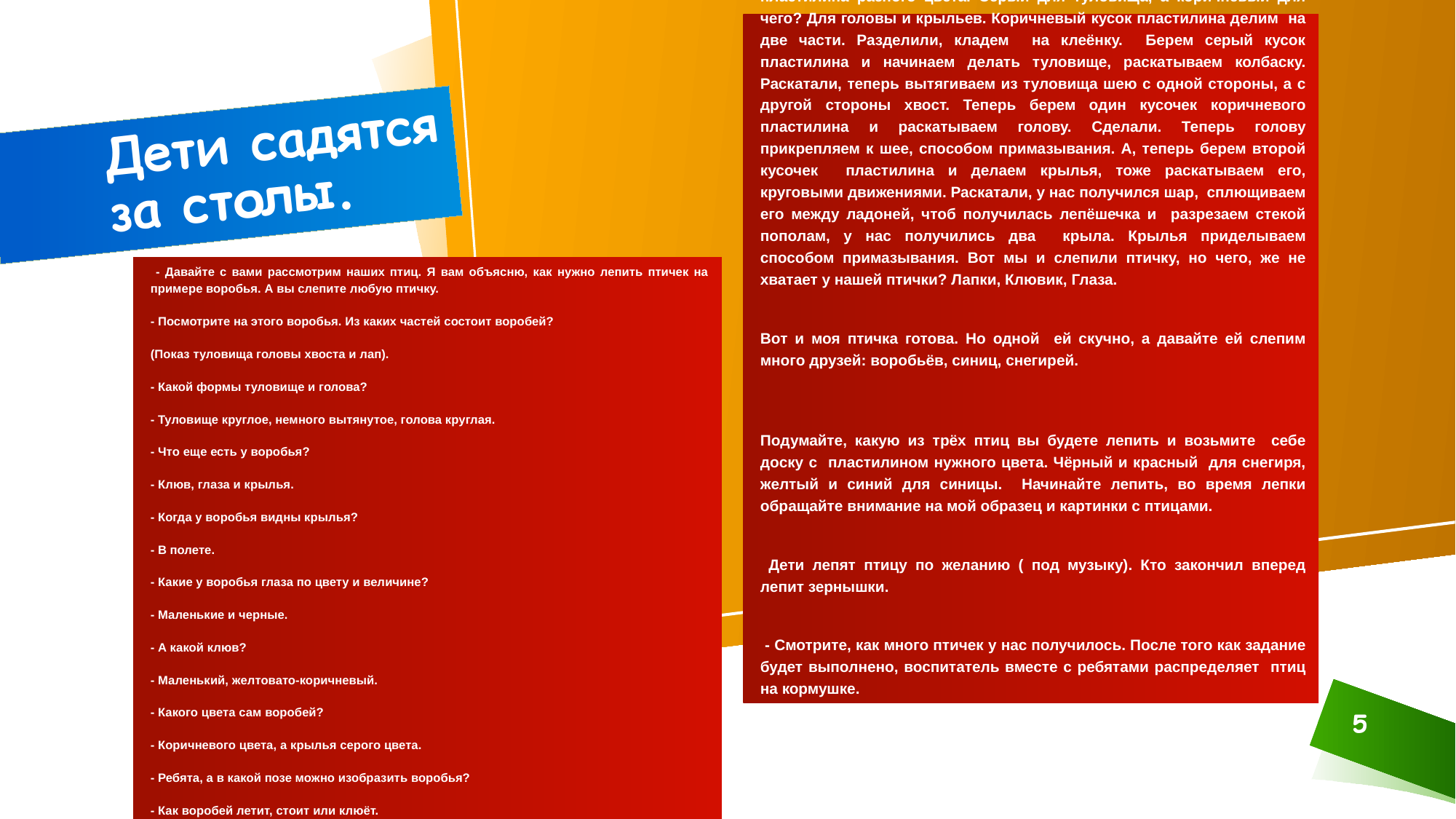

- Давайте с вами вспомним, как надо лепить птиц . У нас два куска пластилина разного цвета. Серый для туловища, а коричневый для чего? Для головы и крыльев. Коричневый кусок пластилина делим  на две части. Разделили, кладем  на клеёнку.  Берем серый кусок пластилина и начинаем делать туловище, раскатываем колбаску. Раскатали, теперь вытягиваем из туловища шею с одной стороны, а с другой стороны хвост. Теперь берем один кусочек коричневого пластилина и раскатываем голову. Сделали. Теперь голову прикрепляем к шее, способом примазывания. А, теперь берем второй кусочек  пластилина и делаем крылья, тоже раскатываем его, круговыми движениями. Раскатали, у нас получился шар,  сплющиваем его между ладоней, чтоб получилась лепёшечка и  разрезаем стекой пополам, у нас получились два  крыла. Крылья приделываем способом примазывания. Вот мы и слепили птичку, но чего, же не хватает у нашей птички? Лапки, Клювик, Глаза.
Вот и моя птичка готова. Но одной  ей скучно, а давайте ей слепим много друзей: воробьёв, синиц, снегирей.
Подумайте, какую из трёх птиц вы будете лепить и возьмите  себе доску с  пластилином нужного цвета. Чёрный и красный  для снегиря, желтый и синий для синицы.  Начинайте лепить, во время лепки обращайте внимание на мой образец и картинки с птицами.
 Дети лепят птицу по желанию ( под музыку). Кто закончил вперед лепит зернышки.
 - Смотрите, как много птичек у нас получилось. После того как задание будет выполнено, воспитатель вместе с ребятами распределяет  птиц на кормушке.
 -Давайте посадим их на кормушку. Итак, ребята, какие птицы у нас на кормушке (перечисляют). Вот только птичкам  голодно.
# Дети садятся за столы.
 - Давайте с вами рассмотрим наших птиц. Я вам объясню, как нужно лепить птичек на примере воробья. А вы слепите любую птичку.
- Посмотрите на этого воробья. Из каких частей состоит воробей?
(Показ туловища головы хвоста и лап).
- Какой формы туловище и голова?
- Туловище круглое, немного вытянутое, голова круглая.
- Что еще есть у воробья?
- Клюв, глаза и крылья.
- Когда у воробья видны крылья?
- В полете.
- Какие у воробья глаза по цвету и величине?
- Маленькие и черные.
- А какой клюв?
- Маленький, желтовато-коричневый.
- Какого цвета сам воробей?
- Коричневого цвета, а крылья серого цвета.
- Ребята, а в какой позе можно изобразить воробья?
- Как воробей летит, стоит или клюёт.
5